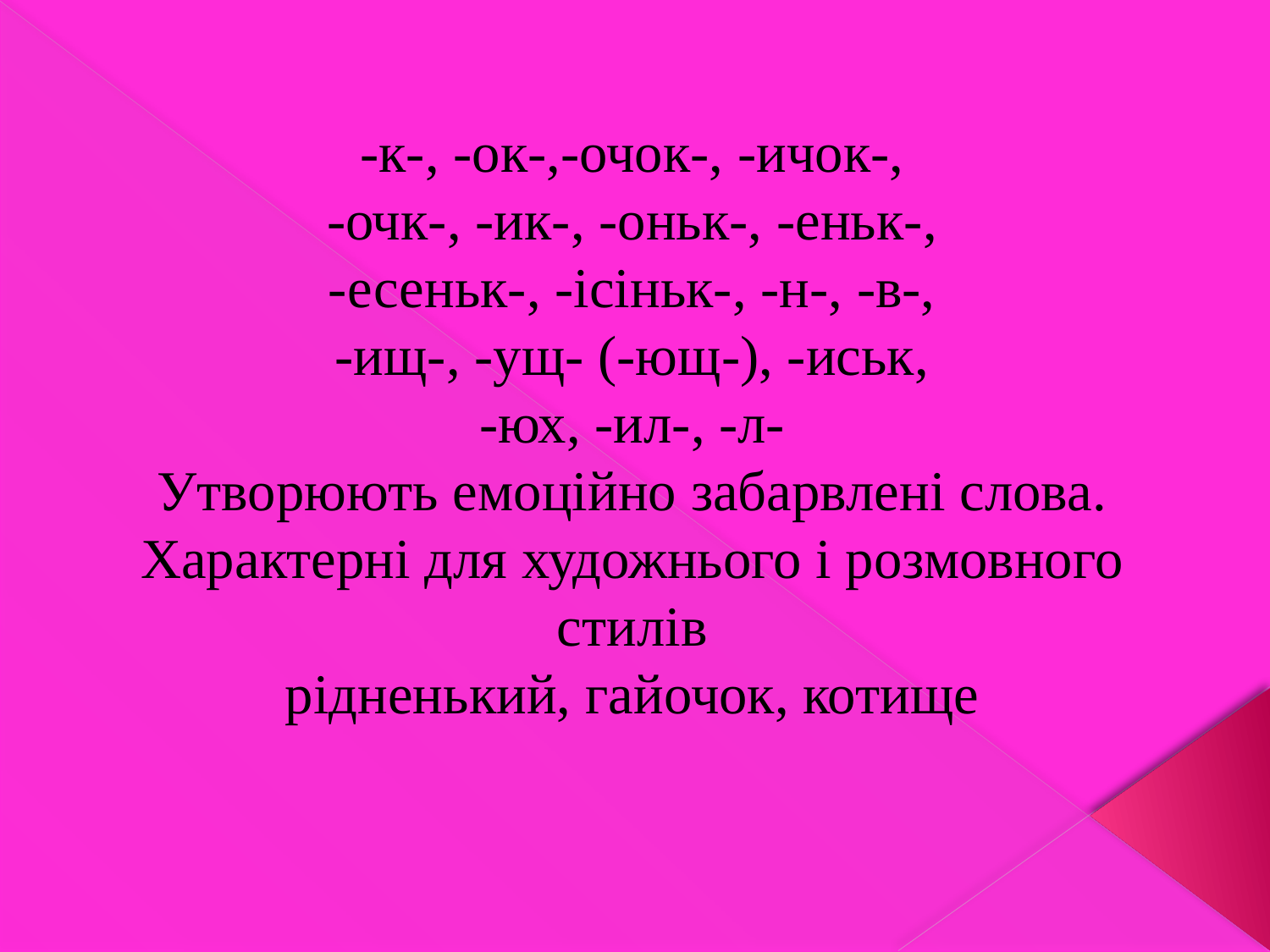

-к-, -ок-,-очок-, -ичок-,
-очк-, -ик-, -оньк-, -еньк-,
-есеньк-, -ісіньк-, -н-, -в-,
-ищ-, -ущ- (-ющ-), -иськ,
-юх, -ил-, -л-
Утворюють емоційно забарвлені слова. Характерні для художнього і розмовного стилів
рідненький, гайочок, котище